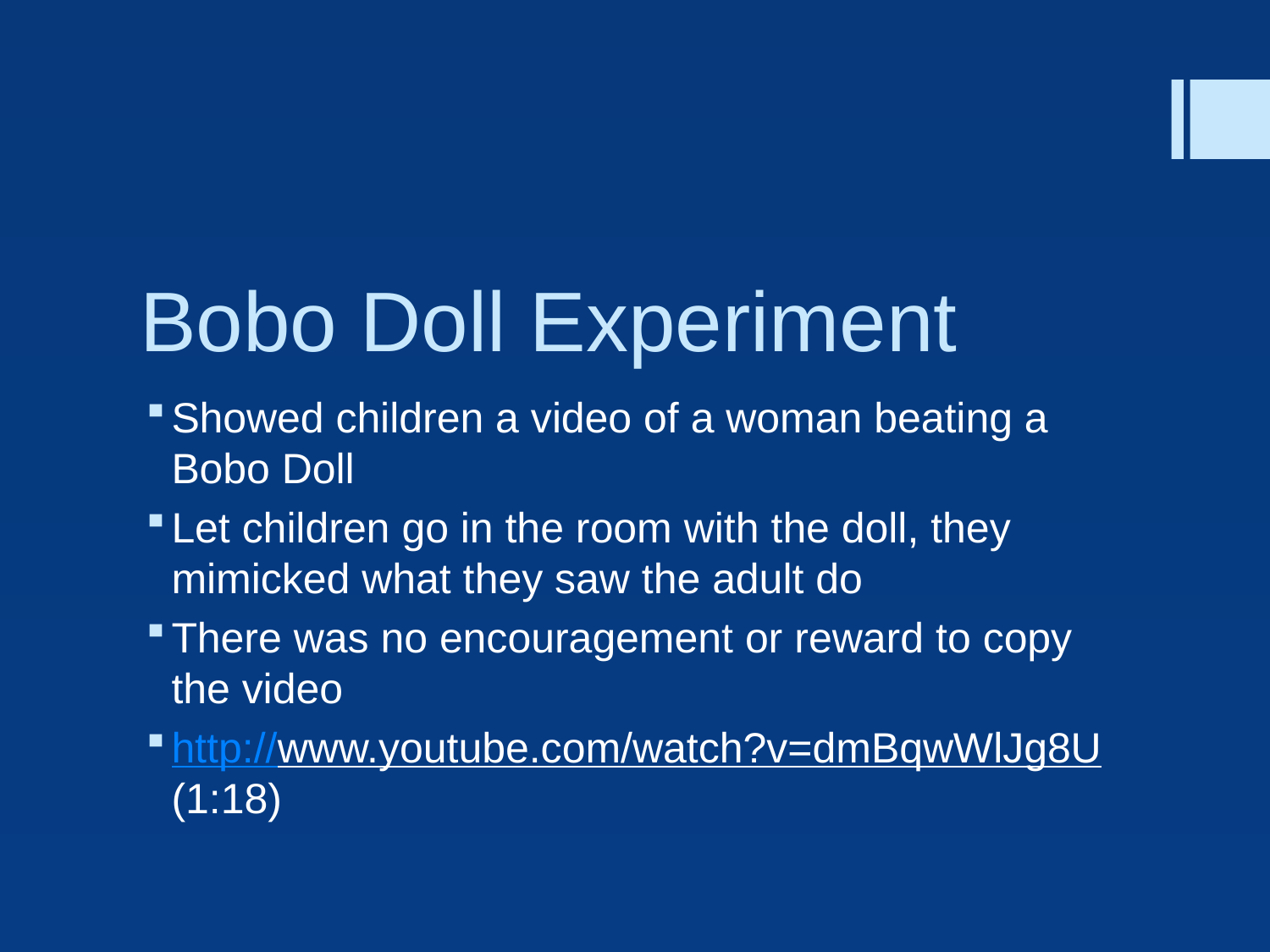

# Bobo Doll Experiment
Showed children a video of a woman beating a Bobo Doll
Let children go in the room with the doll, they mimicked what they saw the adult do
There was no encouragement or reward to copy the video
http://www.youtube.com/watch?v=dmBqwWlJg8U (1:18)